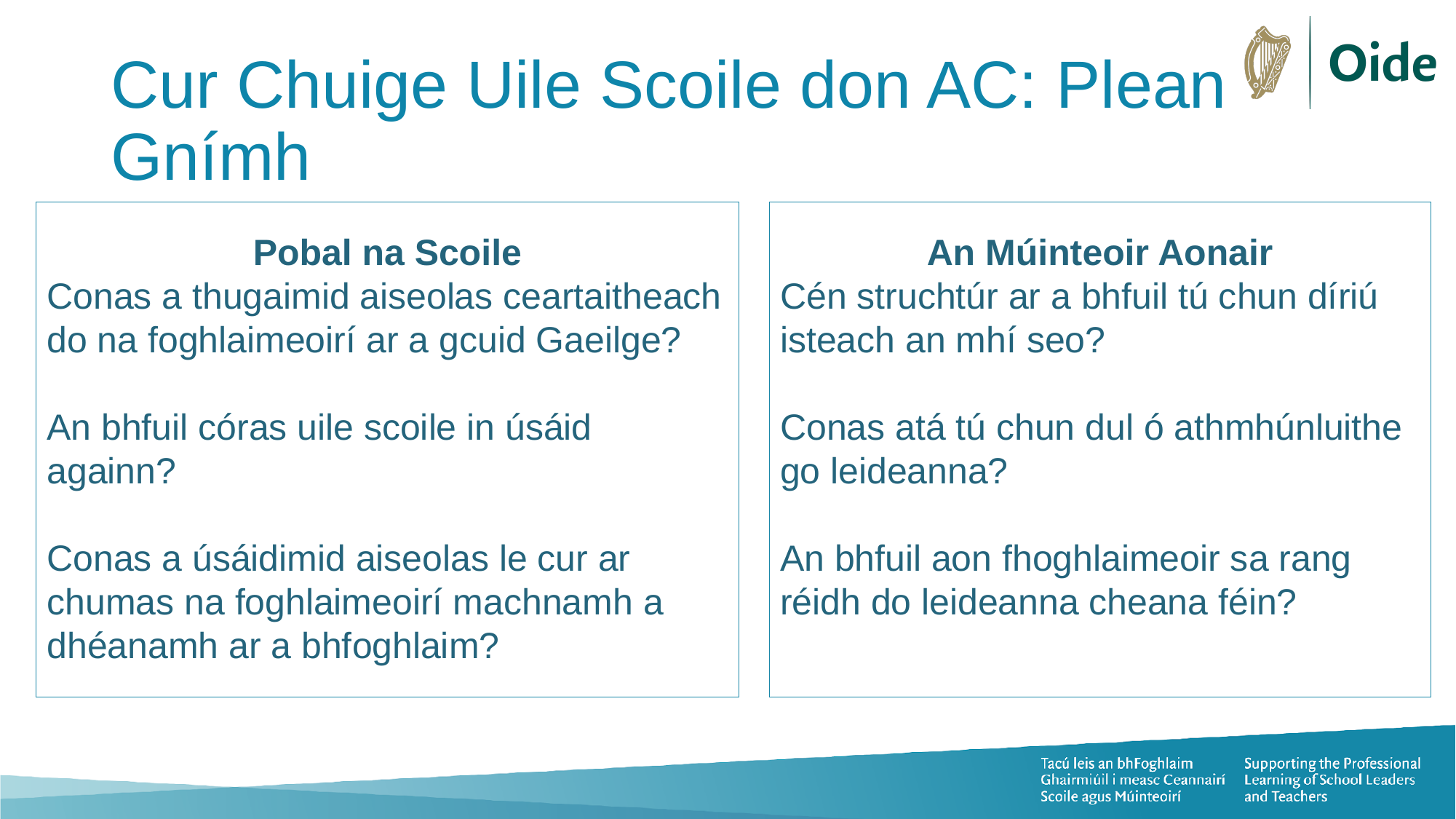

# Cur Chuige Uile Scoile don AC: Plean Gnímh
Pobal na Scoile
Conas a thugaimid aiseolas ceartaitheach do na foghlaimeoirí ar a gcuid Gaeilge?

An bhfuil córas uile scoile in úsáid againn?

Conas a úsáidimid aiseolas le cur ar chumas na foghlaimeoirí machnamh a dhéanamh ar a bhfoghlaim?

An Múinteoir Aonair
Cén struchtúr ar a bhfuil tú chun díriú isteach an mhí seo?
Conas atá tú chun dul ó athmhúnluithe go leideanna?
An bhfuil aon fhoghlaimeoir sa rang réidh do leideanna cheana féin?